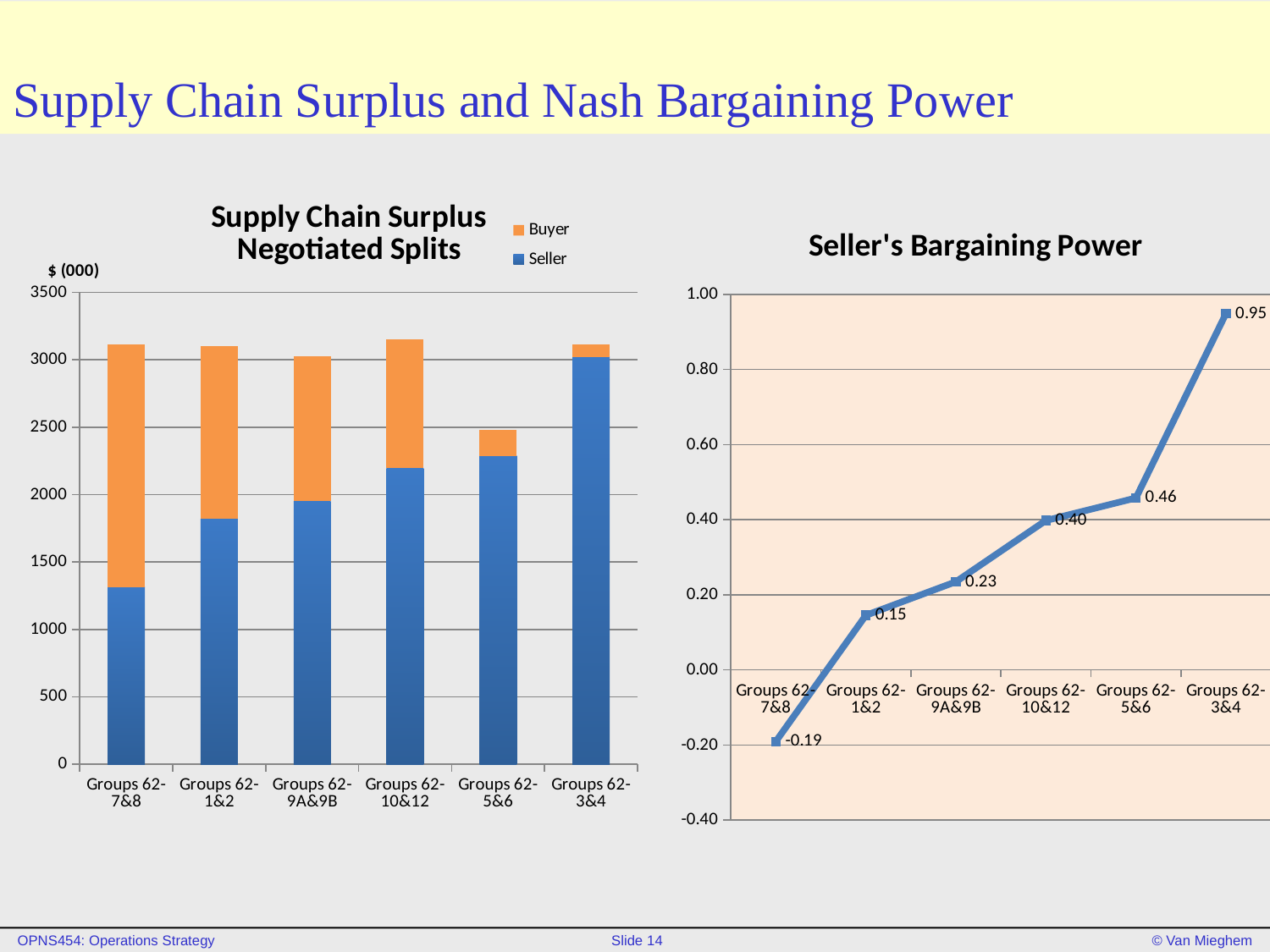

# Supply Chain Surplus and Nash Bargaining Power

### Chart: Supply Chain Surplus
Negotiated Splits

| Category | Seller | Buyer |
|---|---|---|
| Groups 62-7&8 | 1314.0 | 1801.0 |
| Groups 62-1&2 | 1818.0 | 1285.0 |
| Groups 62-9A&9B | 1952.0 | 1077.0 |
| Groups 62-10&12 | 2197.0 | 957.0 |
| Groups 62-5&6 | 2287.0 | 191.0 |
| Groups 62-3&4 | 3023.0 | 93.0 |

### Chart: Seller's Bargaining Power

| Category | Bargaining Power |
|---|---|
| Groups 62-7&8 | -0.190666666666667 |
| Groups 62-1&2 | 0.145333333333333 |
| Groups 62-9A&9B | 0.234666666666667 |
| Groups 62-10&12 | 0.398 |
| Groups 62-5&6 | 0.458 |
| Groups 62-3&4 | 0.948666666666667 |